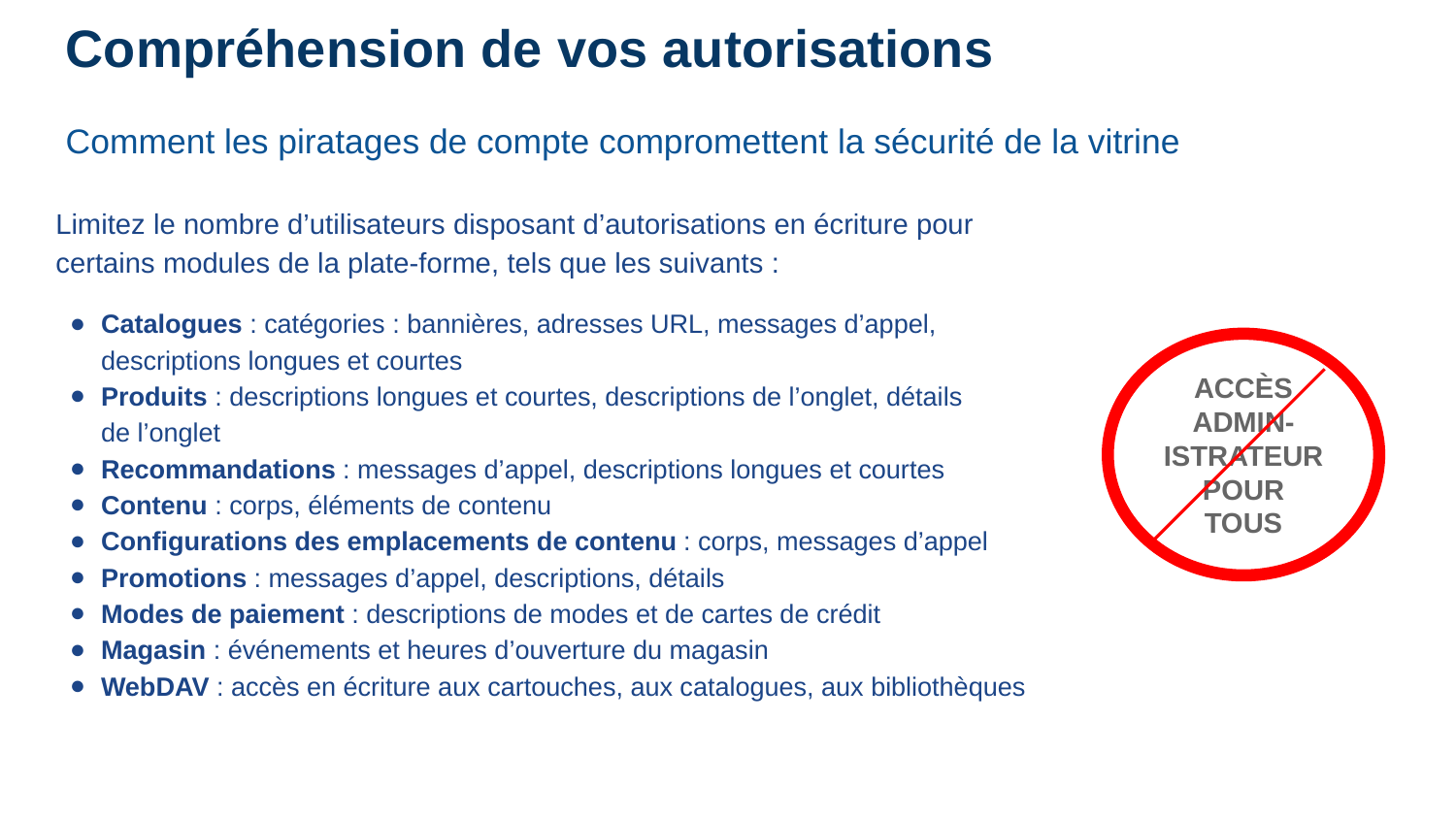

# Compréhension de vos autorisations
Comment les piratages de compte compromettent la sécurité de la vitrine
Limitez le nombre d’utilisateurs disposant d’autorisations en écriture pour certains modules de la plate-forme, tels que les suivants :
Catalogues : catégories : bannières, adresses URL, messages d’appel, descriptions longues et courtes
Produits : descriptions longues et courtes, descriptions de l’onglet, détails
de l’onglet
Recommandations : messages d’appel, descriptions longues et courtes
Contenu : corps, éléments de contenu
Configurations des emplacements de contenu : corps, messages d’appel
Promotions : messages d’appel, descriptions, détails
Modes de paiement : descriptions de modes et de cartes de crédit
Magasin : événements et heures d’ouverture du magasin
WebDAV : accès en écriture aux cartouches, aux catalogues, aux bibliothèques

ACCÈS ADMIN-ISTRATEUR POUR TOUS